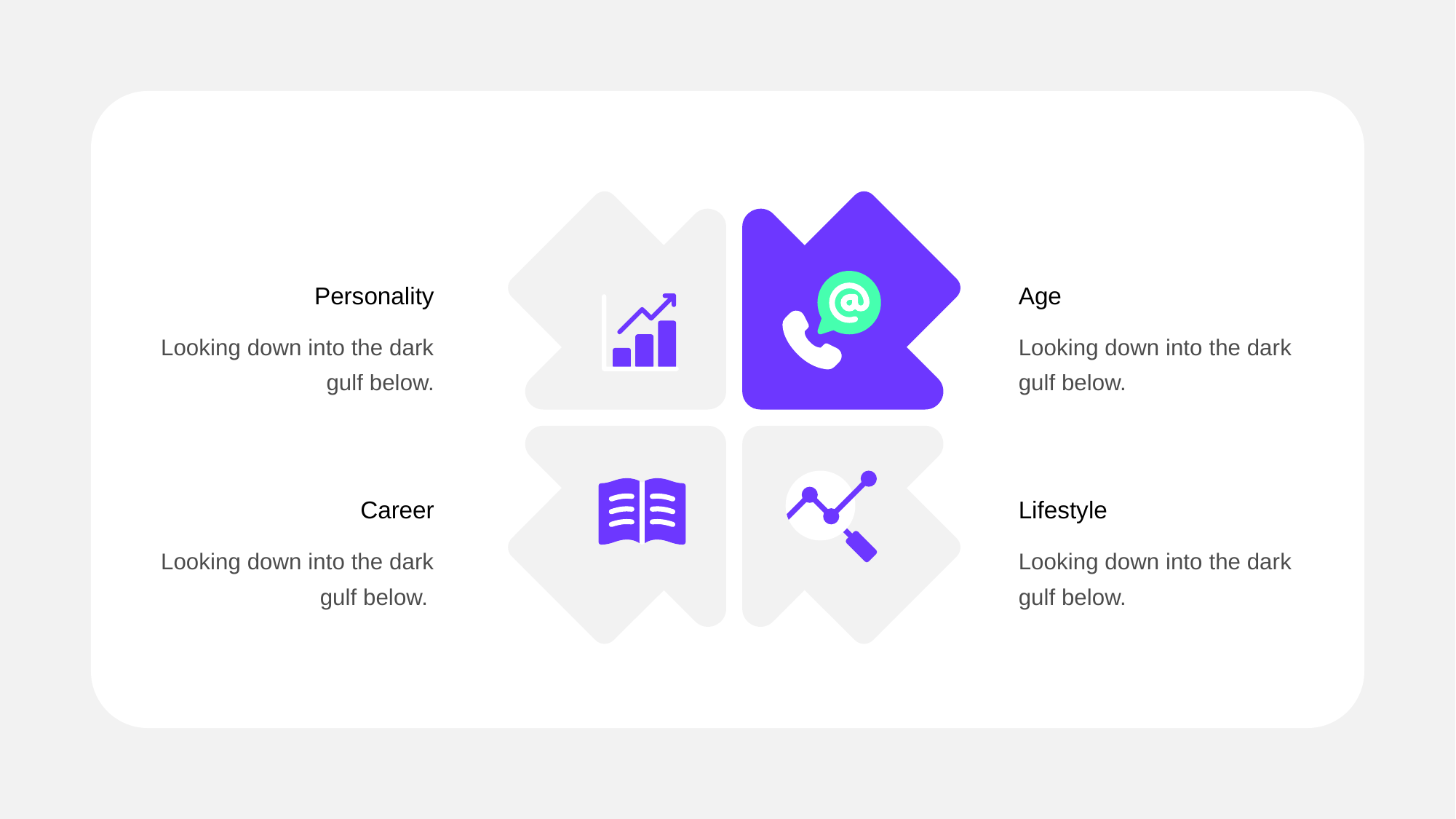

Personality
Looking down into the dark gulf below.
Age
Looking down into the dark gulf below.

Career
Looking down into the dark gulf below.
Lifestyle
Looking down into the dark gulf below.